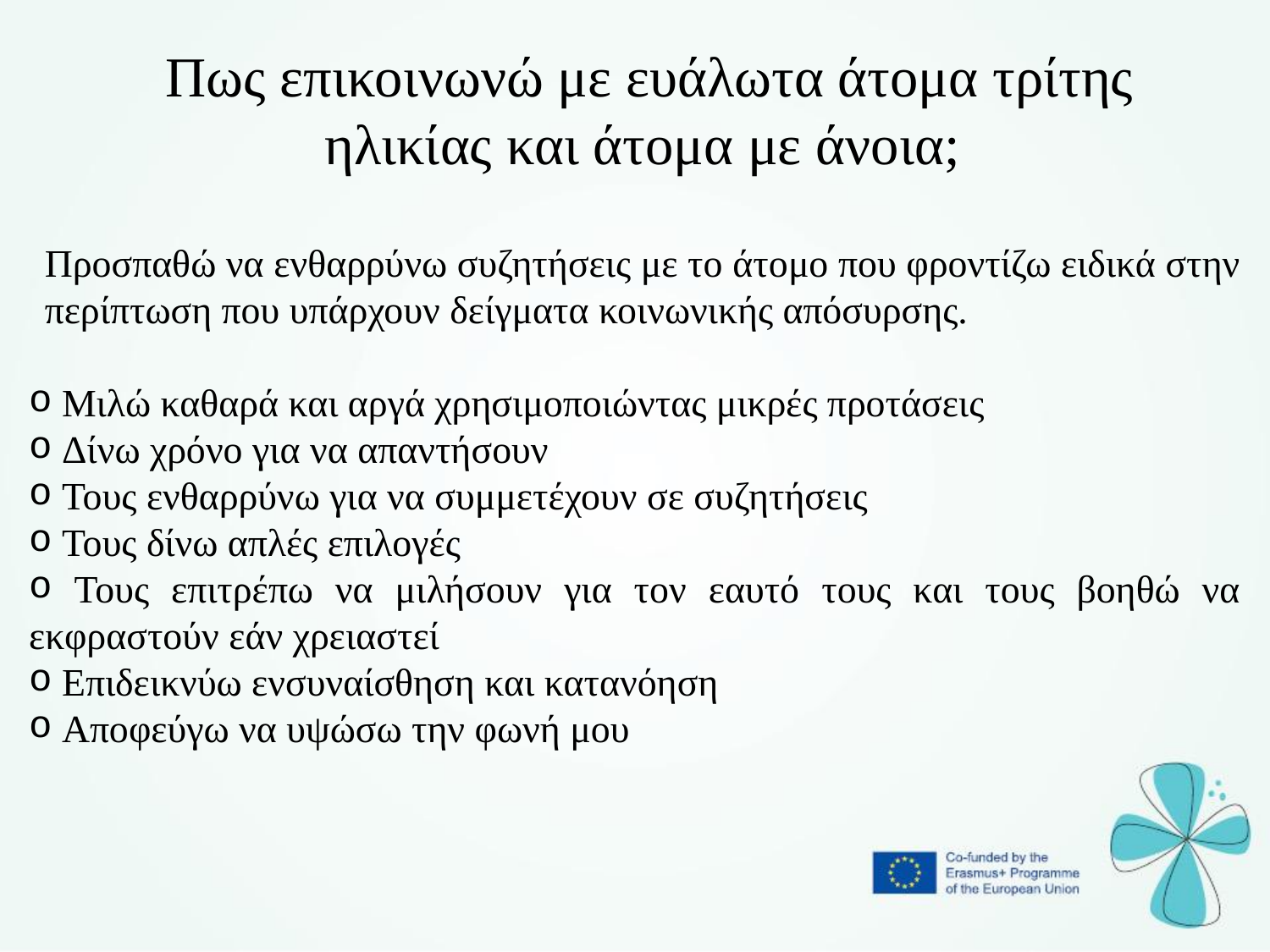

Πως επικοινωνώ με ευάλωτα άτομα τρίτης ηλικίας και άτομα με άνοια;

Προσπαθώ να ενθαρρύνω συζητήσεις με το άτομο που φροντίζω ειδικά στην περίπτωση που υπάρχουν δείγματα κοινωνικής απόσυρσης.

 Μιλώ καθαρά και αργά χρησιμοποιώντας μικρές προτάσεις
 Δίνω χρόνο για να απαντήσουν
 Τους ενθαρρύνω για να συμμετέχουν σε συζητήσεις
 Τους δίνω απλές επιλογές
 Τους επιτρέπω να μιλήσουν για τον εαυτό τους και τους βοηθώ να εκφραστούν εάν χρειαστεί
 Επιδεικνύω ενσυναίσθηση και κατανόηση
 Αποφεύγω να υψώσω την φωνή μου